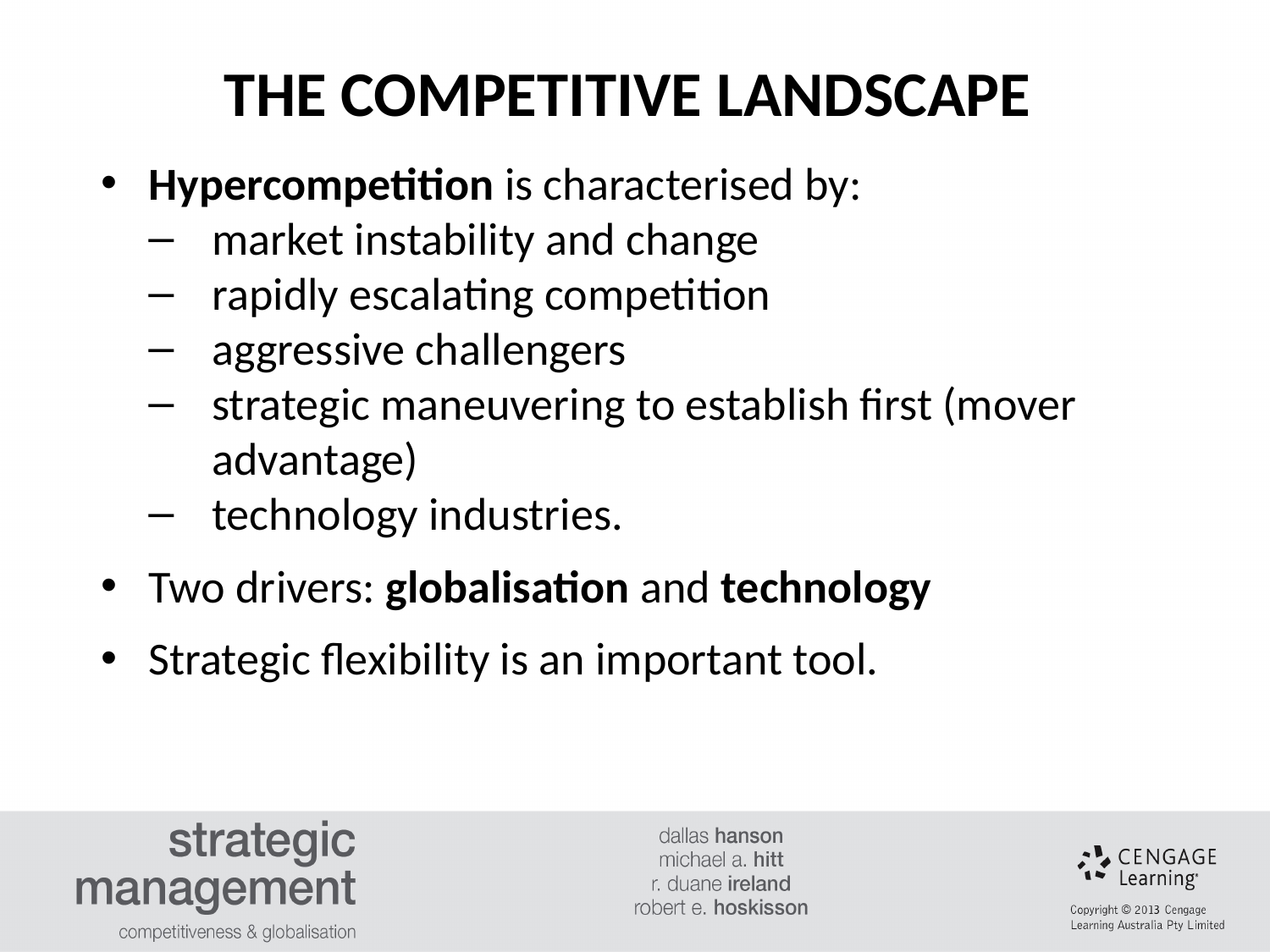

THE COMPETITIVE LANDSCAPE
#
Hypercompetition is characterised by:
market instability and change
rapidly escalating competition
aggressive challengers
strategic maneuvering to establish first (mover advantage)
technology industries.
Two drivers: globalisation and technology
Strategic flexibility is an important tool.